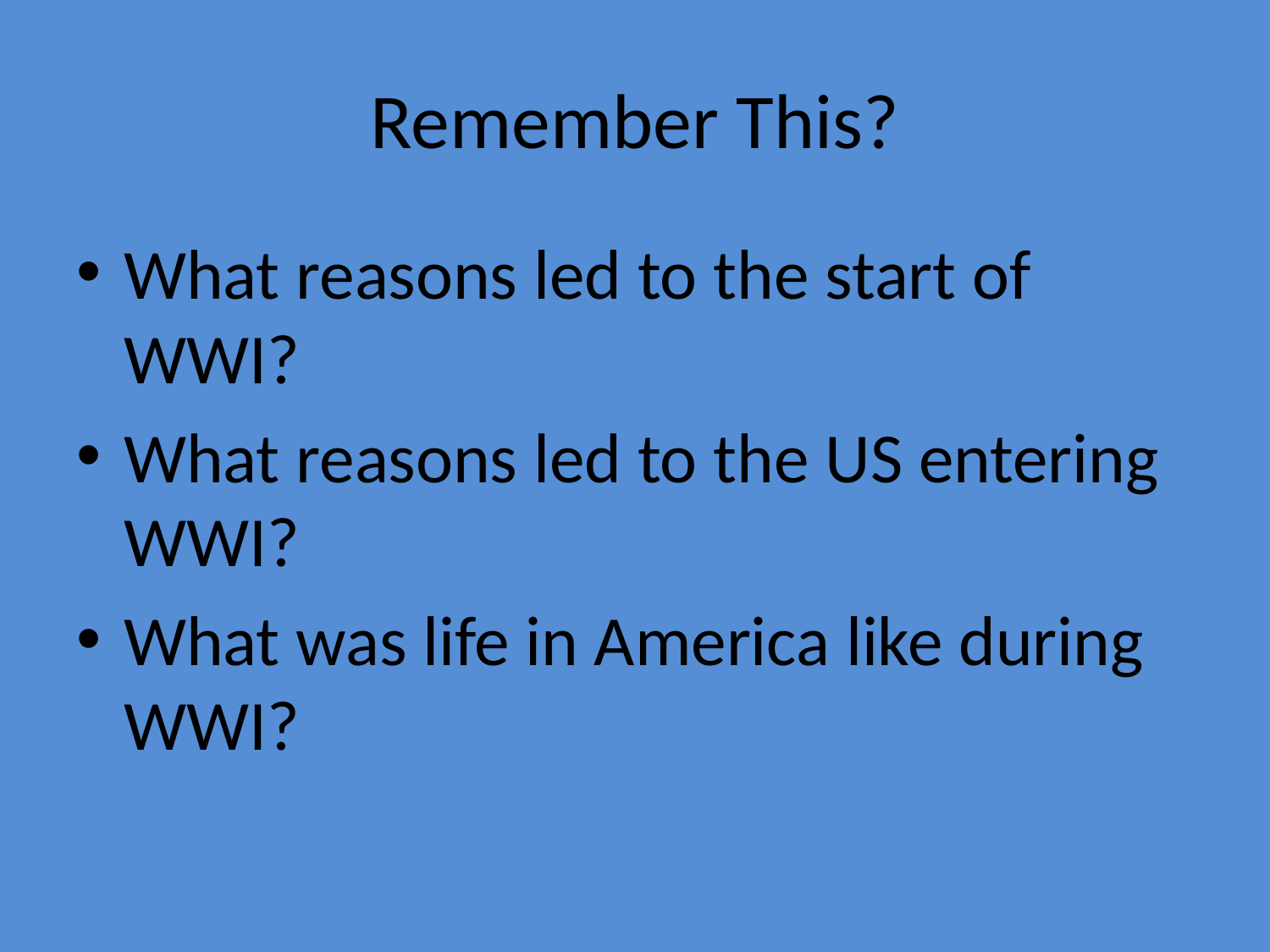

# Remember This?
What reasons led to the start of WWI?
What reasons led to the US entering WWI?
What was life in America like during WWI?